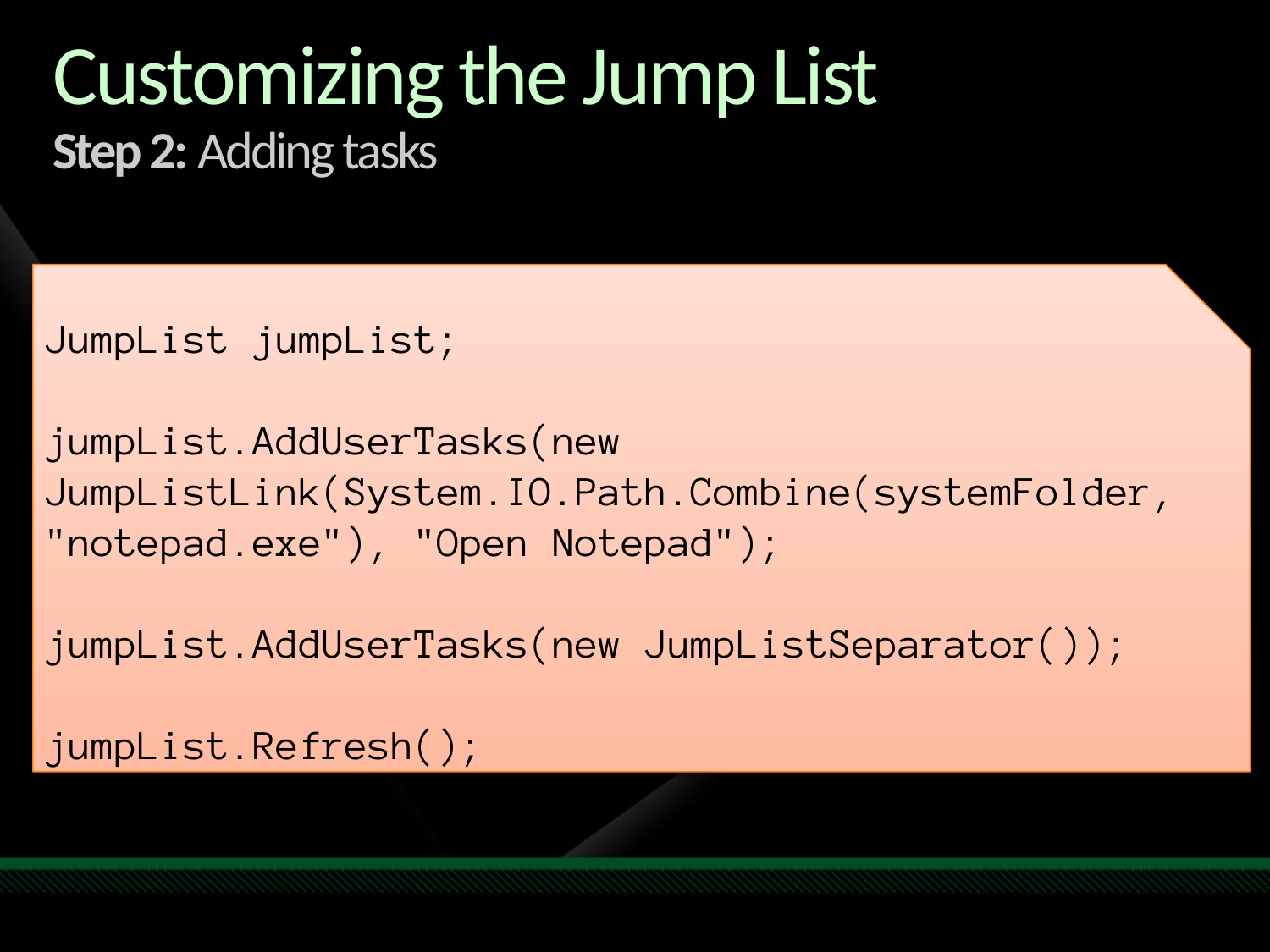

# Customizing the Jump List Step 2: Adding tasks
JumpList jumpList;

jumpList.AddUserTasks(new JumpListLink(System.IO.Path.Combine(systemFolder, "notepad.exe"), "Open Notepad");

jumpList.AddUserTasks(new JumpListSeparator());

jumpList.Refresh();